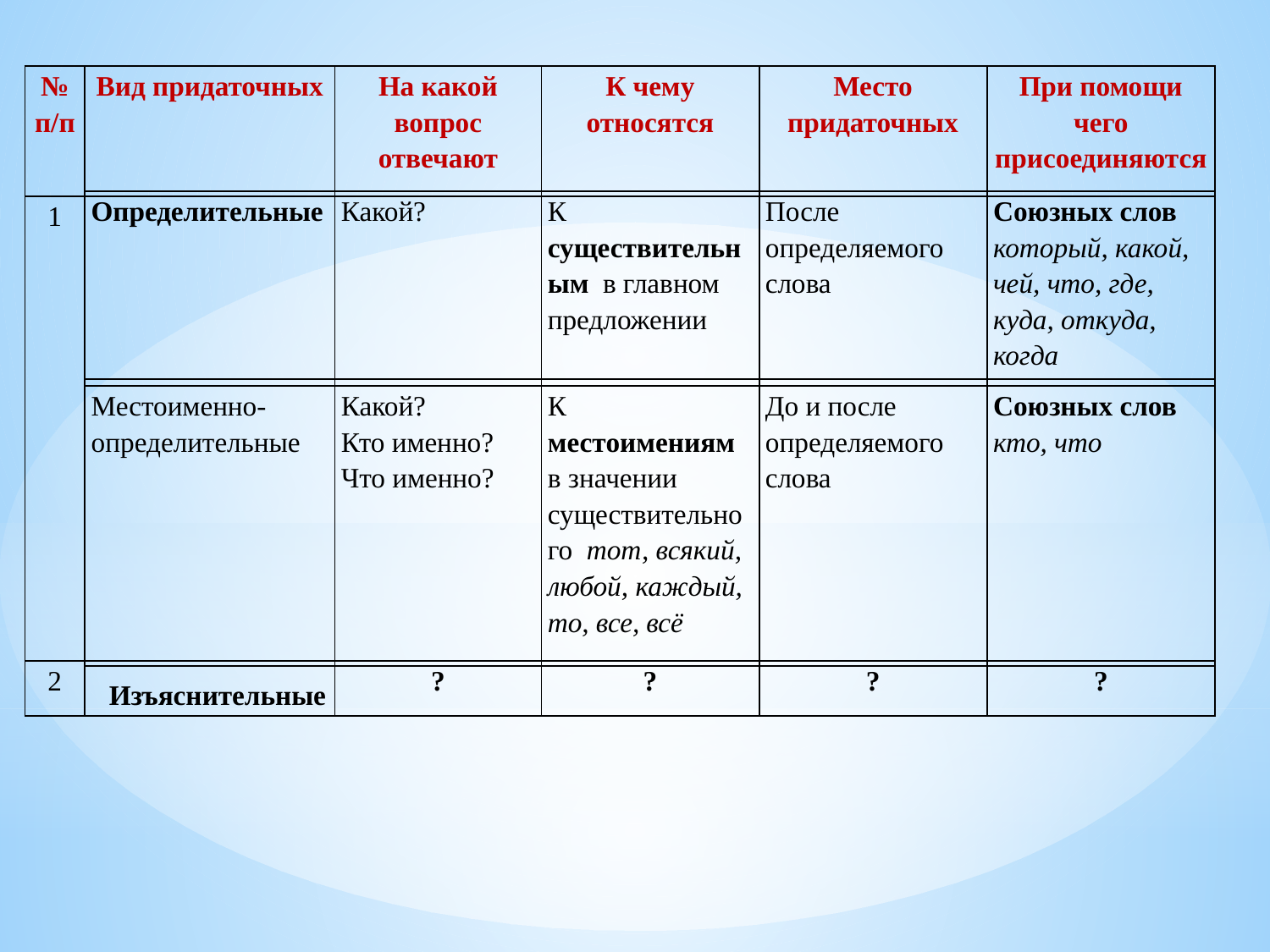

| № п/п | Вид придаточных | На какой вопрос отвечают | К чему относятся | Место придаточных | При помощи чего присоединяются |
| --- | --- | --- | --- | --- | --- |
| 1 |  |  |  |  |  |
|  |  |  |  |  |  |
| 2 |  | ? | ? | ? | ? |
| Определительные | Какой? | К существительным в главном предложении | После определяемого слова | Союзных слов который, какой, чей, что, где, куда, откуда, когда |
| --- | --- | --- | --- | --- |
| Местоименно-определительные | Какой? Кто именно? Что именно? | К местоимениям в значении существительного тот, всякий, любой, каждый, то, все, всё | До и после определяемого слова | Союзных слов кто, что |
| --- | --- | --- | --- | --- |
Изъяснительные